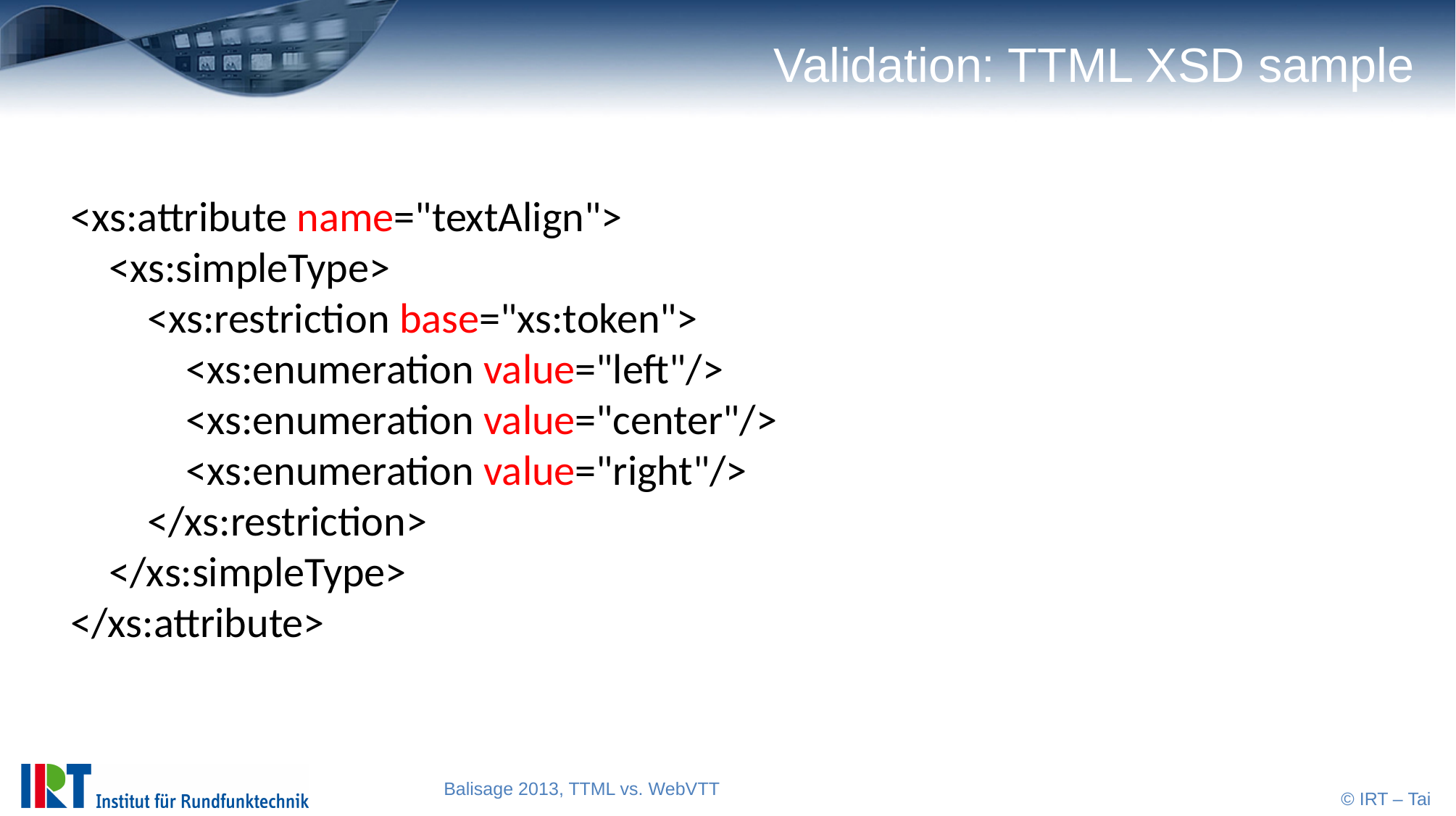

# Validation: TTML XSD sample
<xs:attribute name="textAlign">
    <xs:simpleType>
        <xs:restriction base="xs:token">
            <xs:enumeration value="left"/>
            <xs:enumeration value="center"/>
            <xs:enumeration value="right"/>
        </xs:restriction>
    </xs:simpleType>
</xs:attribute>